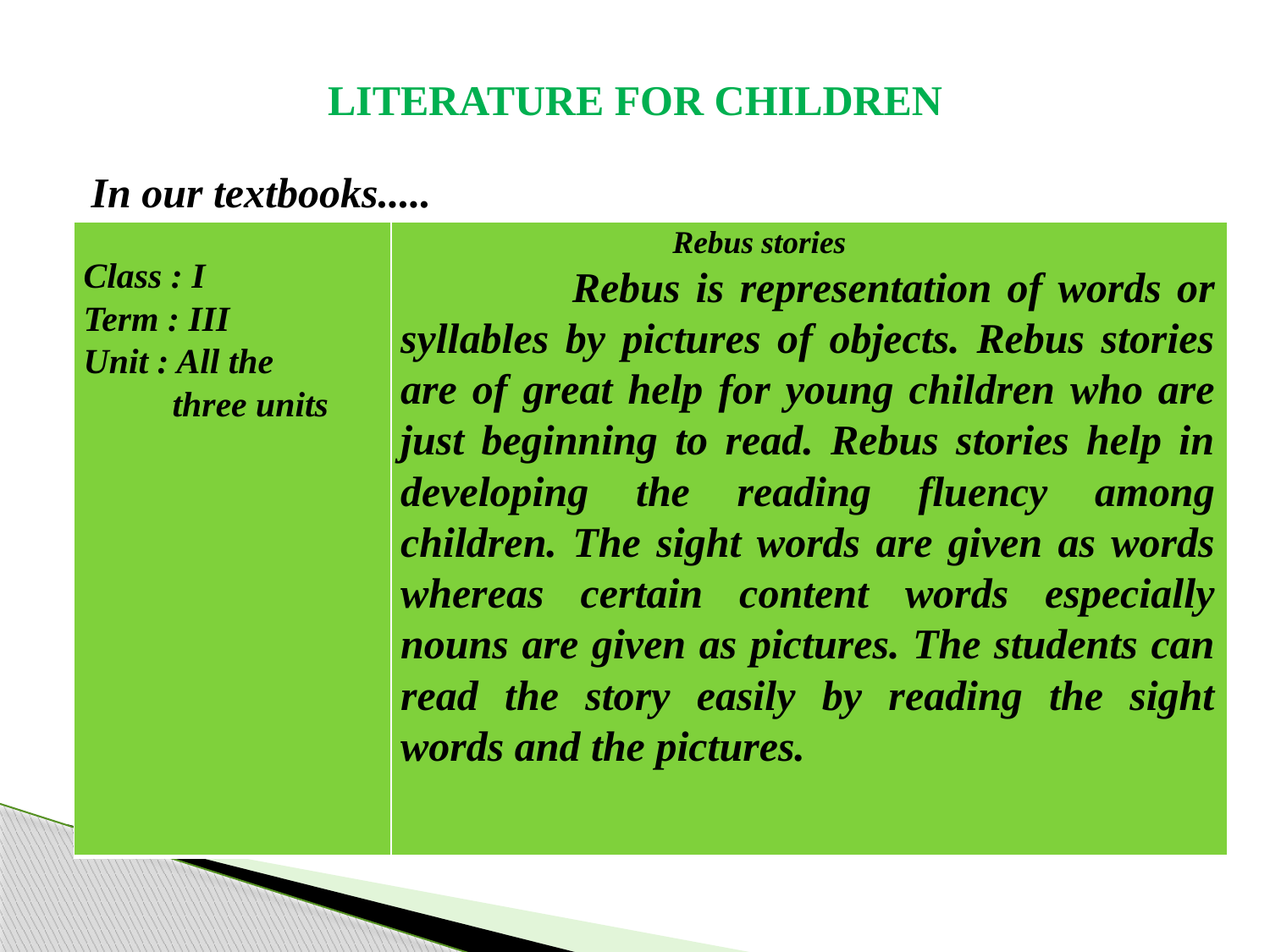

# LITERATURE FOR CHILDREN
In our textbooks.....

| Class : I Term : III Unit : All the three units | Rebus stories Rebus is representation of words or syllables by pictures of objects. Rebus stories are of great help for young children who are just beginning to read. Rebus stories help in developing the reading fluency among children. The sight words are given as words whereas certain content words especially nouns are given as pictures. The students can read the story easily by reading the sight words and the pictures. |
| --- | --- |